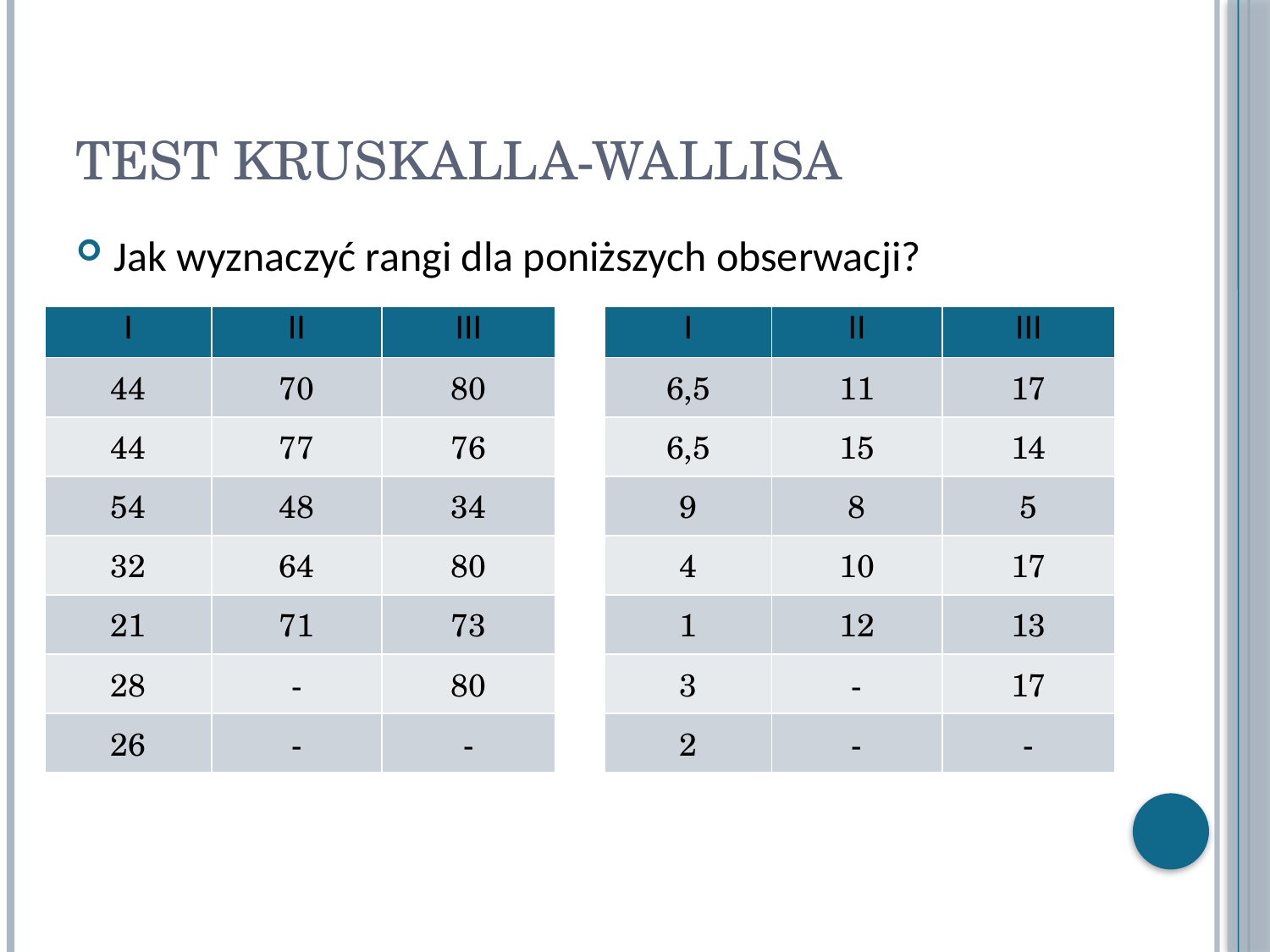

# Test Kruskalla-Wallisa
Jak wyznaczyć rangi dla poniższych obserwacji?
| I | II | III |
| --- | --- | --- |
| 44 | 70 | 80 |
| 44 | 77 | 76 |
| 54 | 48 | 34 |
| 32 | 64 | 80 |
| 21 | 71 | 73 |
| 28 | - | 80 |
| 26 | - | - |
| I | II | III |
| --- | --- | --- |
| 6,5 | 11 | 17 |
| 6,5 | 15 | 14 |
| 9 | 8 | 5 |
| 4 | 10 | 17 |
| 1 | 12 | 13 |
| 3 | - | 17 |
| 2 | - | - |